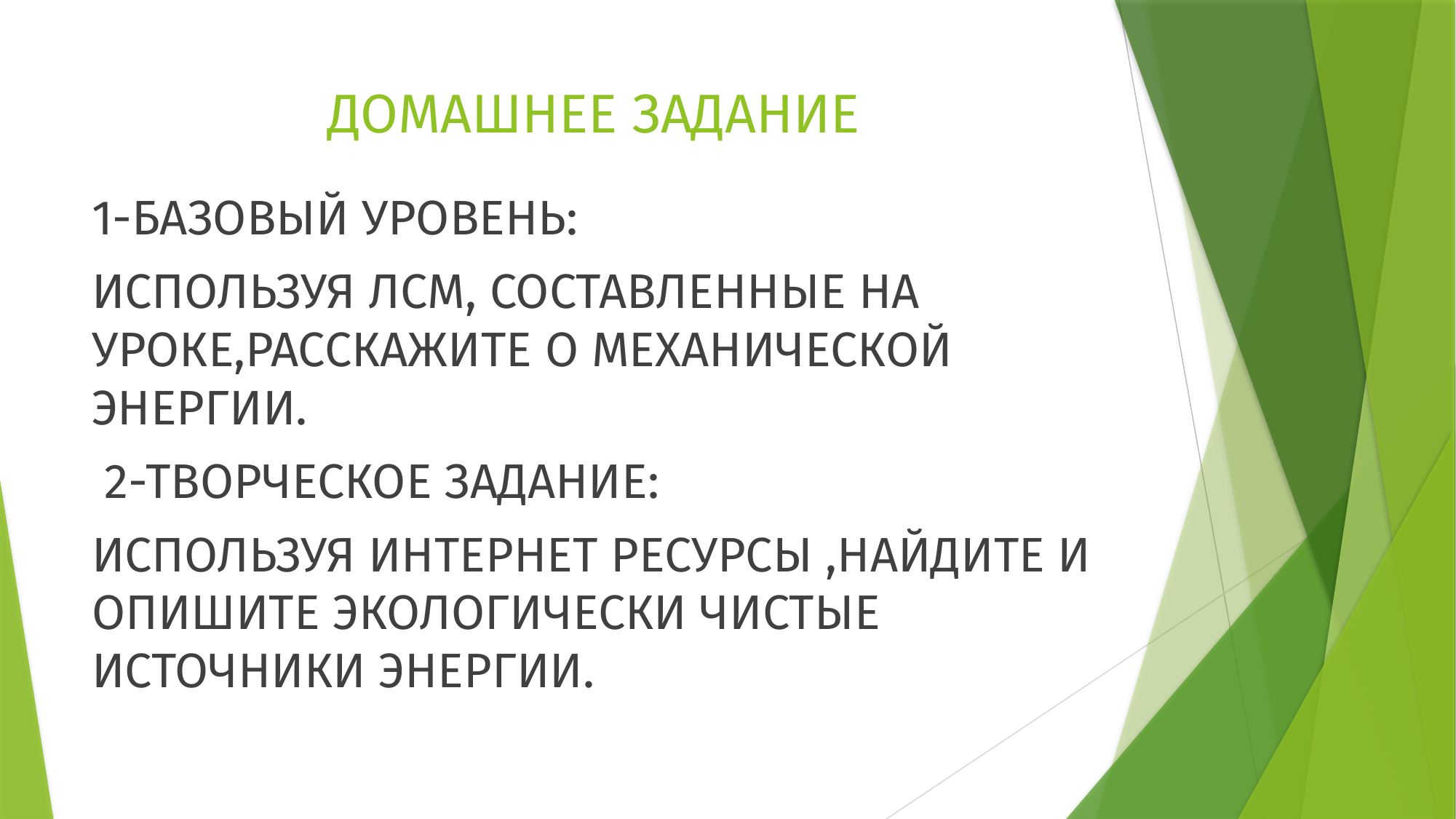

# ДОМАШНЕЕ ЗАДАНИЕ
1-БАЗОВЫЙ УРОВЕНЬ:
ИСПОЛЬЗУЯ ЛСМ, СОСТАВЛЕННЫЕ НА УРОКЕ,РАССКАЖИТЕ О МЕХАНИЧЕСКОЙ ЭНЕРГИИ.
 2-ТВОРЧЕСКОЕ ЗАДАНИЕ:
ИСПОЛЬЗУЯ ИНТЕРНЕТ РЕСУРСЫ ,НАЙДИТЕ И ОПИШИТЕ ЭКОЛОГИЧЕСКИ ЧИСТЫЕ ИСТОЧНИКИ ЭНЕРГИИ.